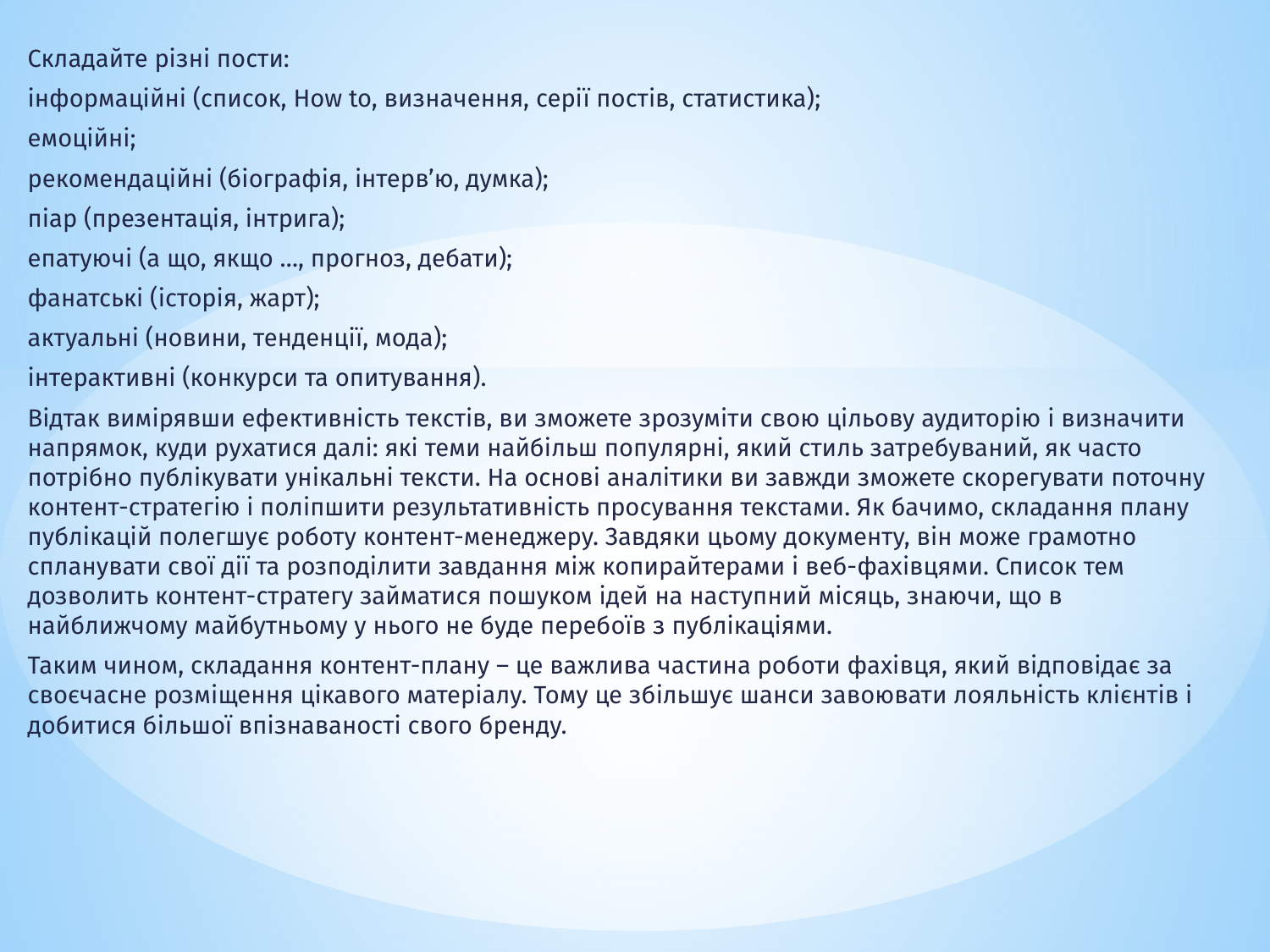

Складайте різні пости:
інформаційні (список, How to, визначення, серії постів, статистика);
емоційні;
рекомендаційні (біографія, інтерв’ю, думка);
піар (презентація, інтрига);
епатуючі (а що, якщо …, прогноз, дебати);
фанатські (історія, жарт);
актуальні (новини, тенденції, мода);
інтерактивні (конкурси та опитування).
Відтак вимірявши ефективність текстів, ви зможете зрозуміти свою цільову аудиторію і визначити напрямок, куди рухатися далі: які теми найбільш популярні, який стиль затребуваний, як часто потрібно публікувати унікальні тексти. На основі аналітики ви завжди зможете скорегувати поточну контент-стратегію і поліпшити результативність просування текстами. Як бачимо, складання плану публікацій полегшує роботу контент-менеджеру. Завдяки цьому документу, він може грамотно спланувати свої дії та розподілити завдання між копирайтерами і веб-фахівцями. Список тем дозволить контент-стратегу займатися пошуком ідей на наступний місяць, знаючи, що в найближчому майбутньому у нього не буде перебоїв з публікаціями.
Таким чином, складання контент-плану – це важлива частина роботи фахівця, який відповідає за своєчасне розміщення цікавого матеріалу. Тому це збільшує шанси завоювати лояльність клієнтів і добитися більшої впізнаваності свого бренду.